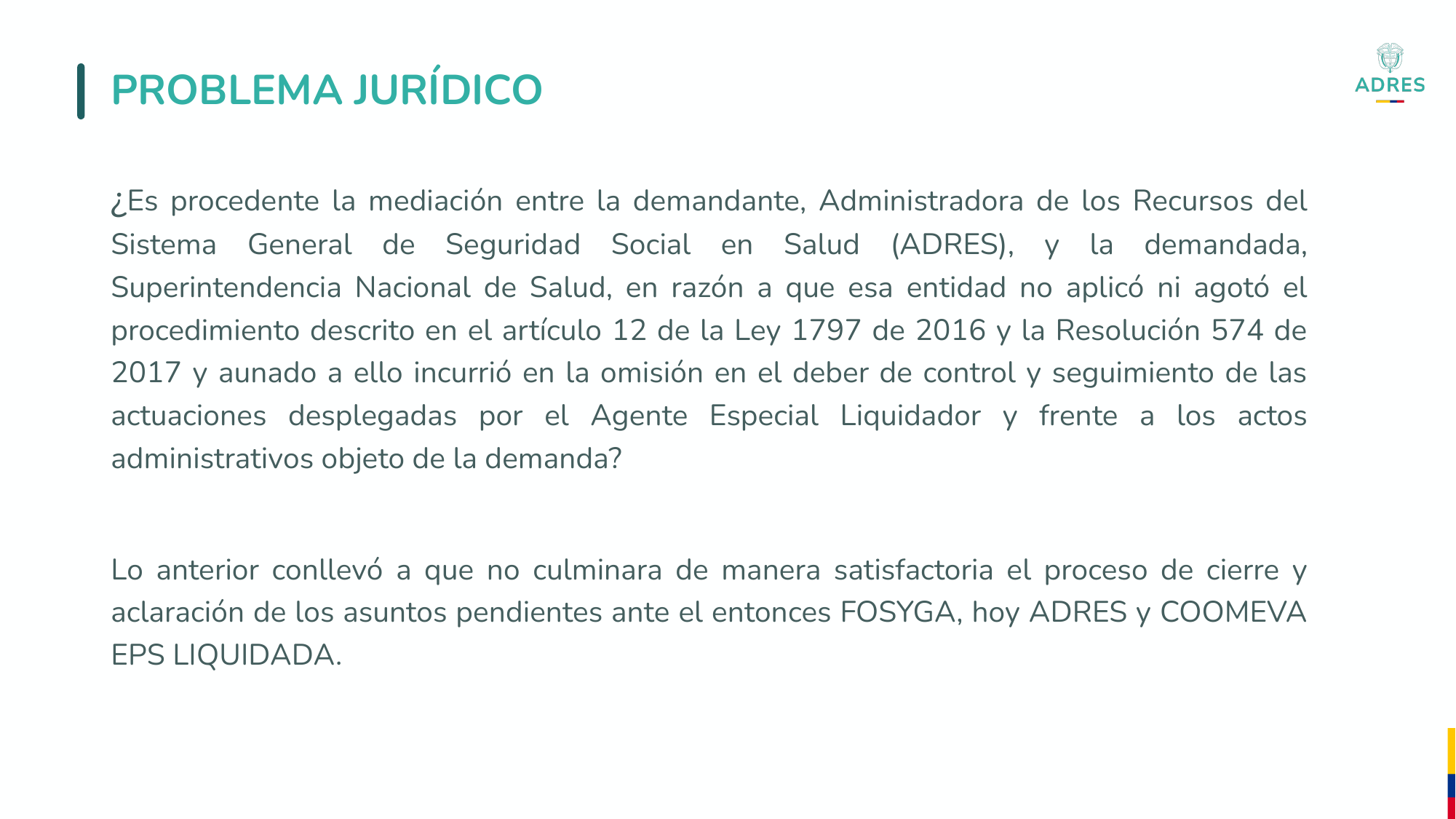

# PROBLEMA JURÍDICO
¿Es procedente la mediación entre la demandante, Administradora de los Recursos del Sistema General de Seguridad Social en Salud (ADRES), y la demandada, Superintendencia Nacional de Salud, en razón a que esa entidad no aplicó ni agotó el procedimiento descrito en el artículo 12 de la Ley 1797 de 2016 y la Resolución 574 de 2017 y aunado a ello incurrió en la omisión en el deber de control y seguimiento de las actuaciones desplegadas por el Agente Especial Liquidador y frente a los actos administrativos objeto de la demanda?

Lo anterior conllevó a que no culminara de manera satisfactoria el proceso de cierre y aclaración de los asuntos pendientes ante el entonces FOSYGA, hoy ADRES y COOMEVA EPS LIQUIDADA.